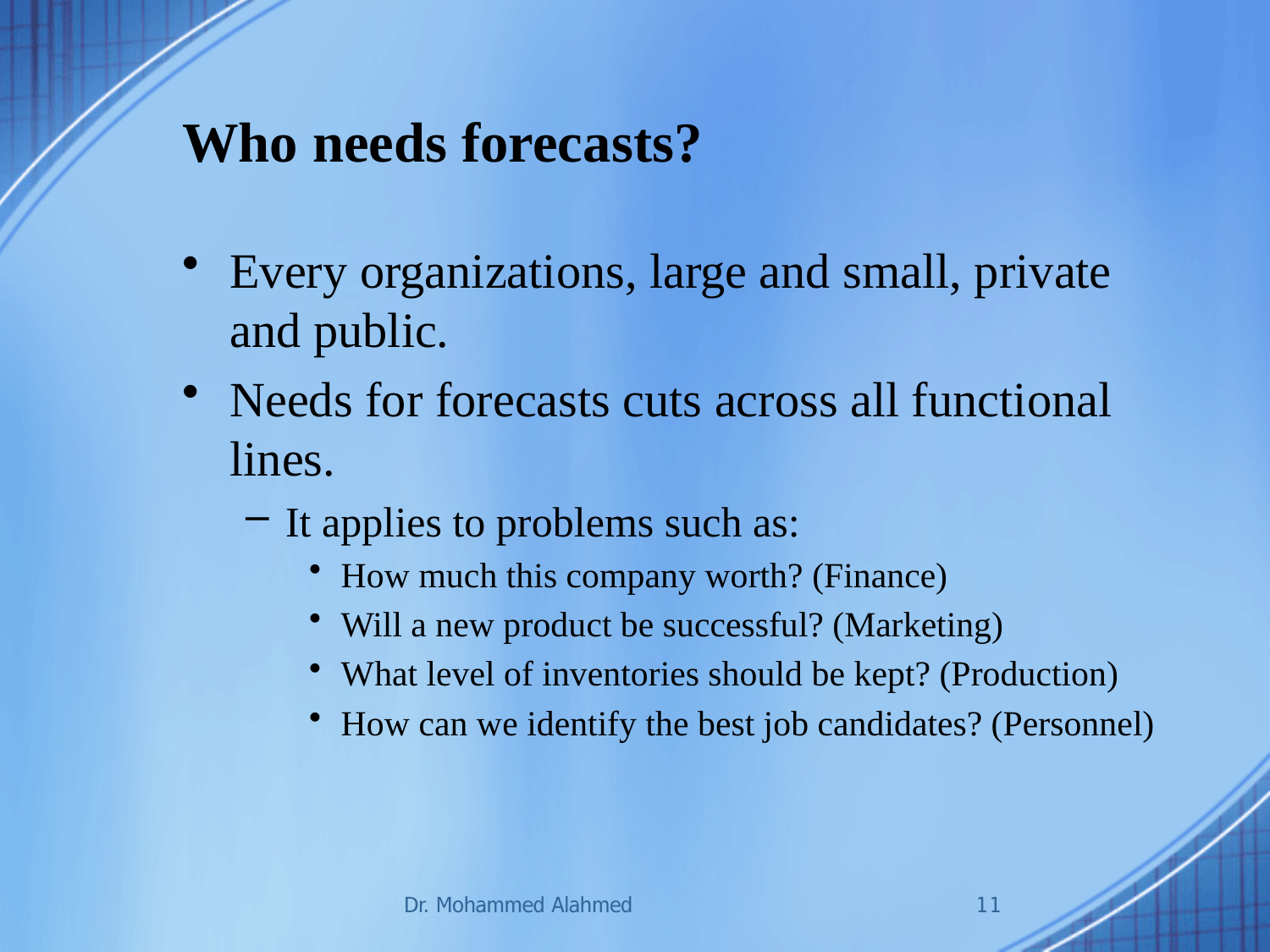

# Who needs forecasts?
Every organizations, large and small, private and public.
Needs for forecasts cuts across all functional lines.
It applies to problems such as:
How much this company worth? (Finance)
Will a new product be successful? (Marketing)
What level of inventories should be kept? (Production)
How can we identify the best job candidates? (Personnel)

Dr. Mohammed Alahmed
11